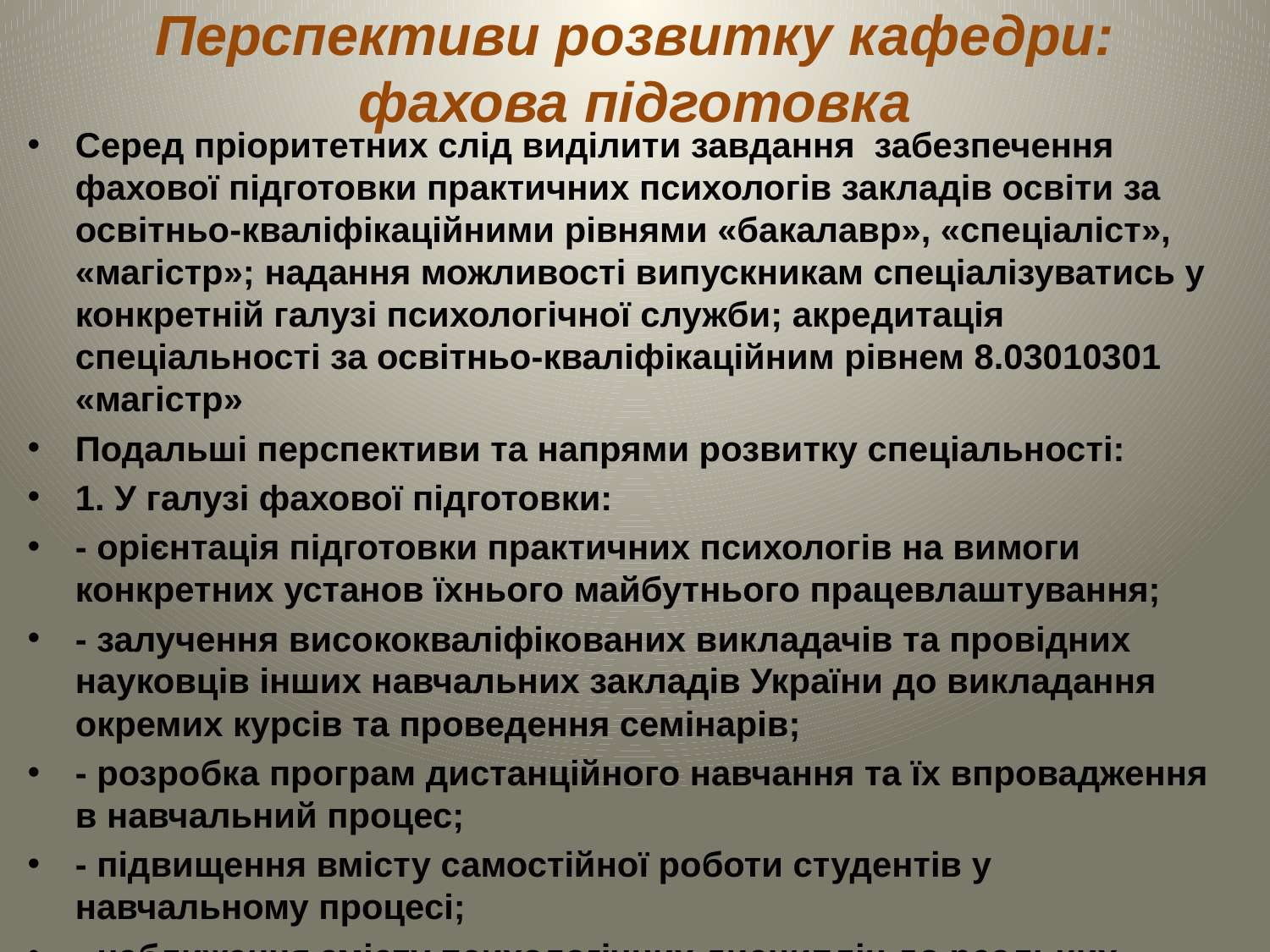

# Перспективи розвитку кафедри: фахова підготовка
Серед пріоритетних слід виділити завдання  забезпечення фахової підготовки практичних психологів закладів освіти за освітньо-кваліфікаційними рівнями «бакалавр», «спеціаліст», «магістр»; надання можливості випускникам спеціалізуватись у конкретній галузі психологічної служби; акредитація спеціальності за освітньо-кваліфікаційним рівнем 8.03010301 «магістр»
Подальші перспективи та напрями розвитку спеціальності:
1. У галузі фахової підготовки:
- орієнтація підготовки практичних психологів на вимоги конкретних установ їхнього майбутнього працевлаштування;
- залучення висококваліфікованих викладачів та провідних науковців інших навчальних закладів України до викладання окремих курсів та проведення семінарів;
- розробка програм дистанційного навчання та їх впровадження в навчальний процес;
- підвищення вмісту самостійної роботи студентів у навчальному процесі;
- наближення змісту психологічних дисциплін до реальних потреб суспільства;
- використання у змісті та формах навчання студентів найкращих зразків міжнародного досвіду підготовки спеціалістів.